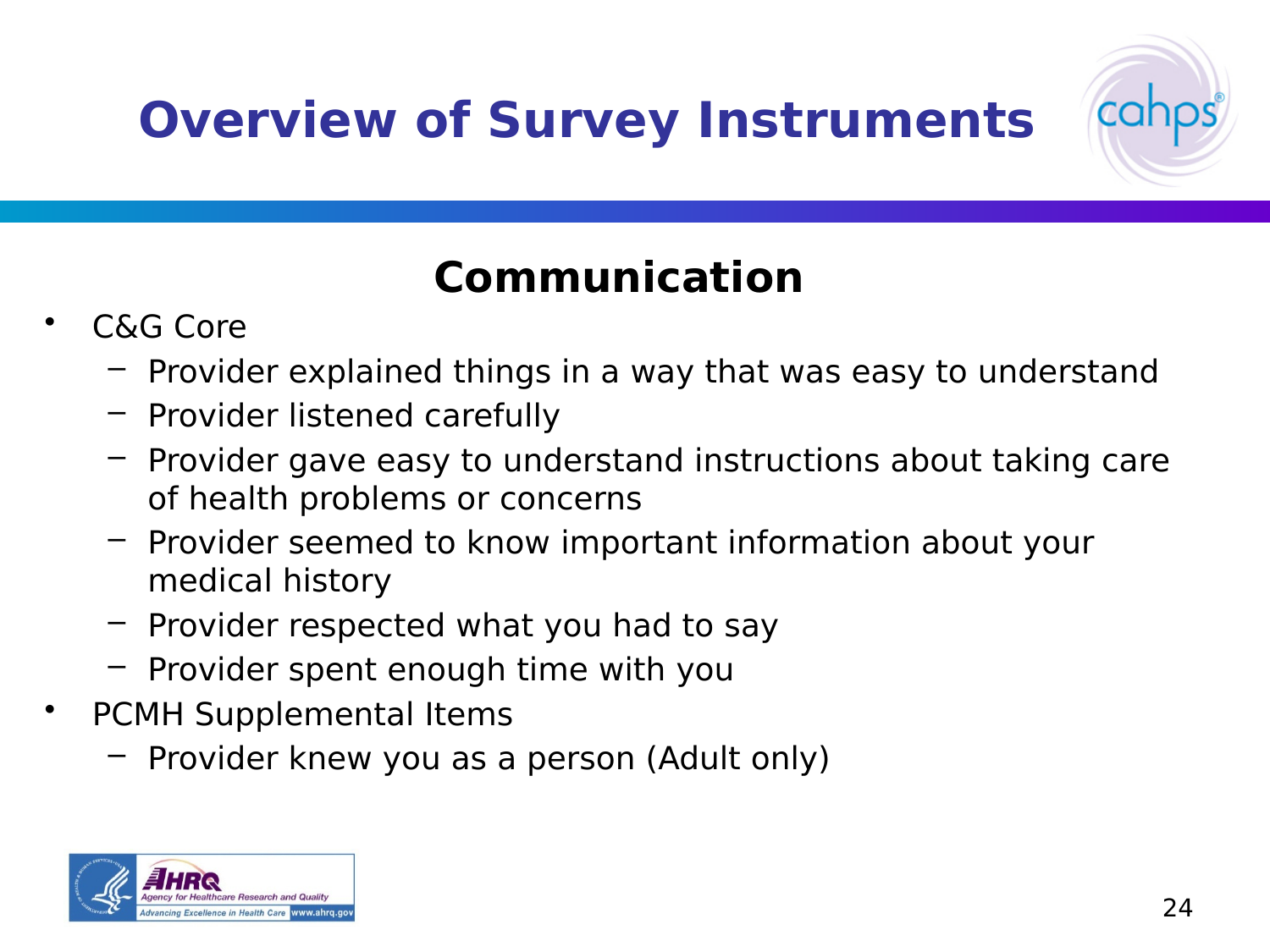

# Overview of Survey Instruments
Communication
C&G Core
Provider explained things in a way that was easy to understand
Provider listened carefully
Provider gave easy to understand instructions about taking care of health problems or concerns
Provider seemed to know important information about your medical history
Provider respected what you had to say
Provider spent enough time with you
PCMH Supplemental Items
Provider knew you as a person (Adult only)

24